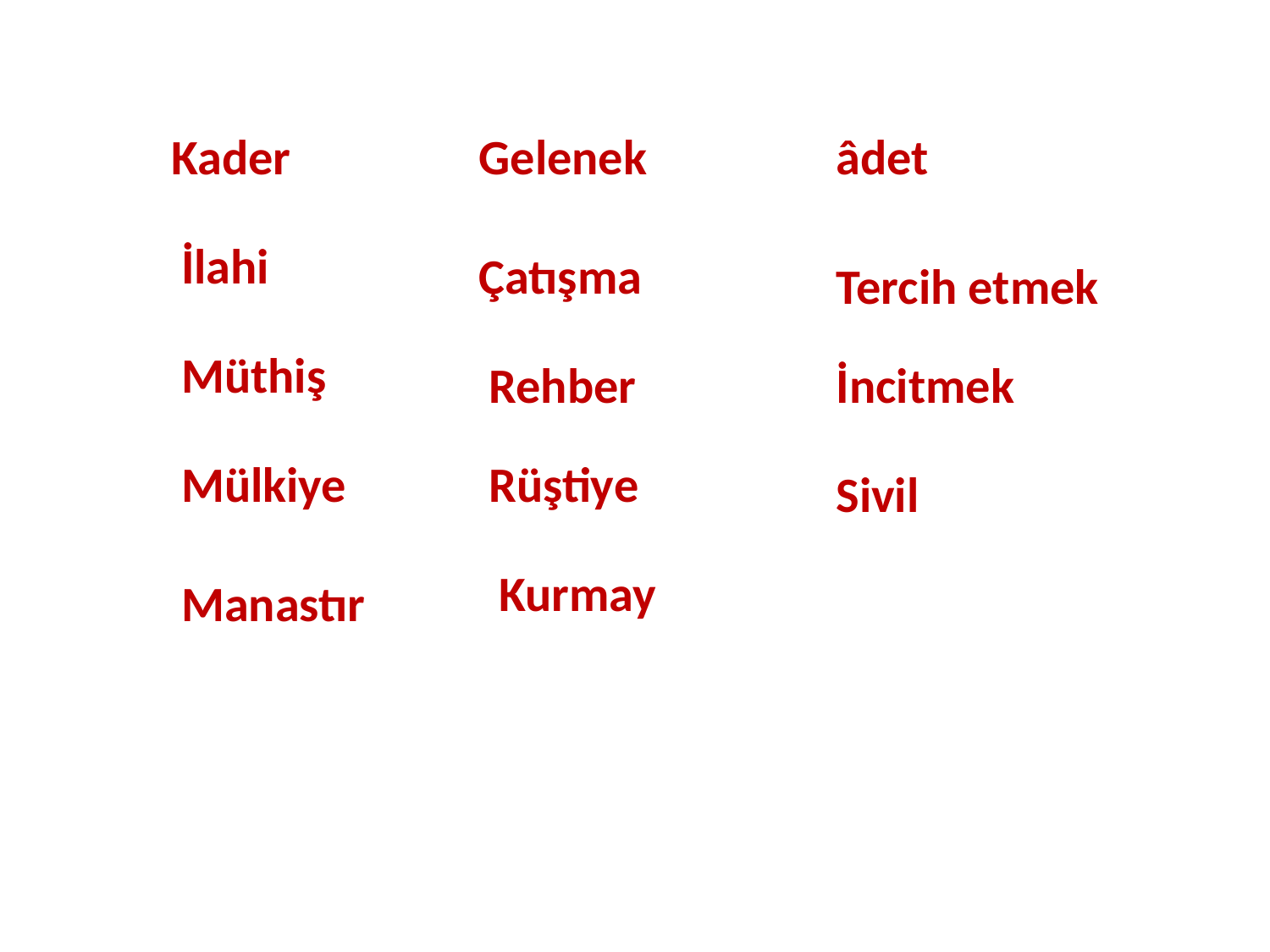

Kader
Gelenek
âdet
İlahi
Çatışma
Tercih etmek
Müthiş
Rehber
İncitmek
Mülkiye
Rüştiye
Sivil
Kurmay
Manastır